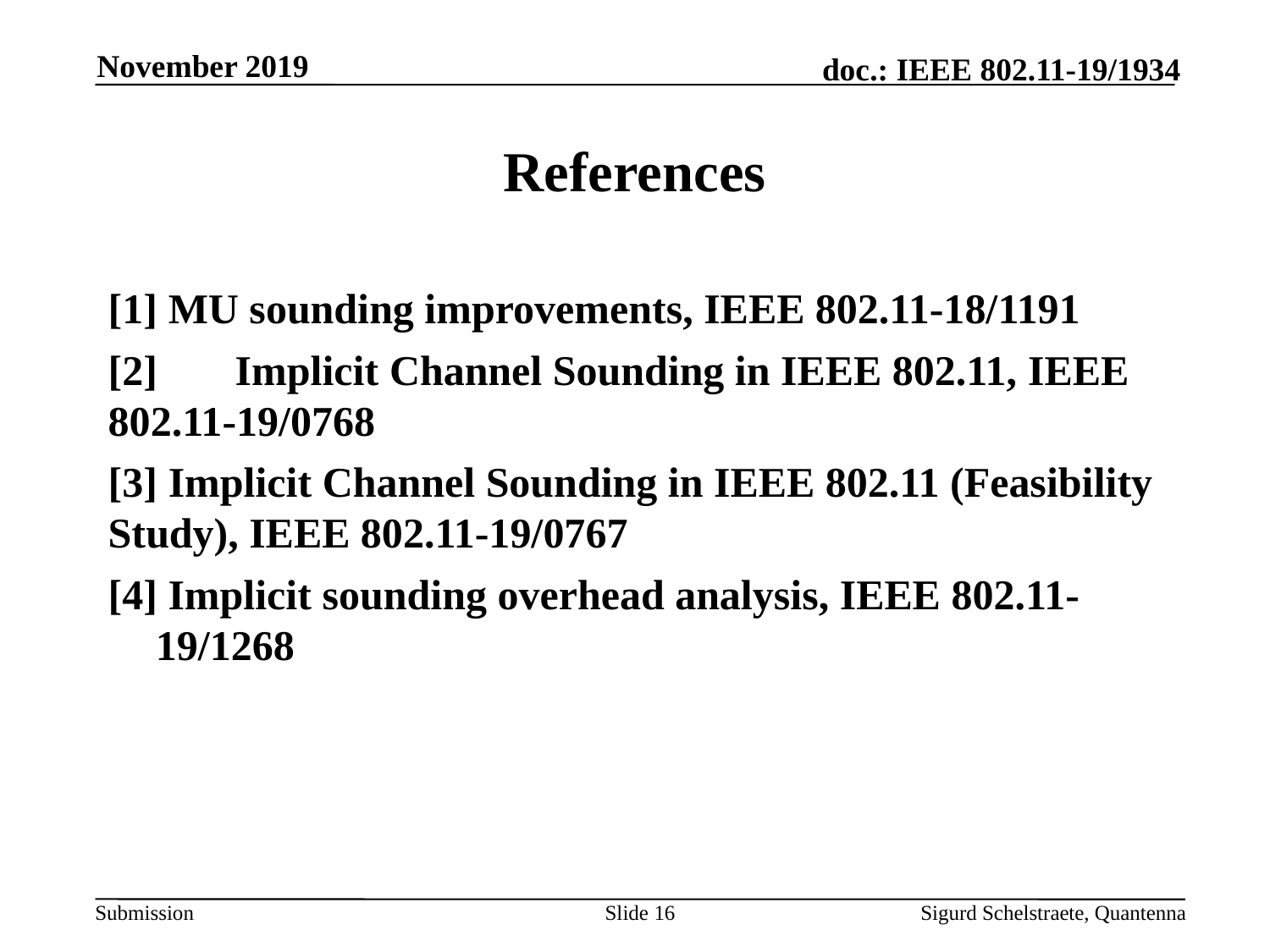

November 2019
# References
[1] MU sounding improvements, IEEE 802.11-18/1191
[2] 	Implicit Channel Sounding in IEEE 802.11, IEEE 802.11-19/0768
[3] Implicit Channel Sounding in IEEE 802.11 (Feasibility Study), IEEE 802.11-19/0767
[4] Implicit sounding overhead analysis, IEEE 802.11-19/1268
Slide 16
Sigurd Schelstraete, Quantenna